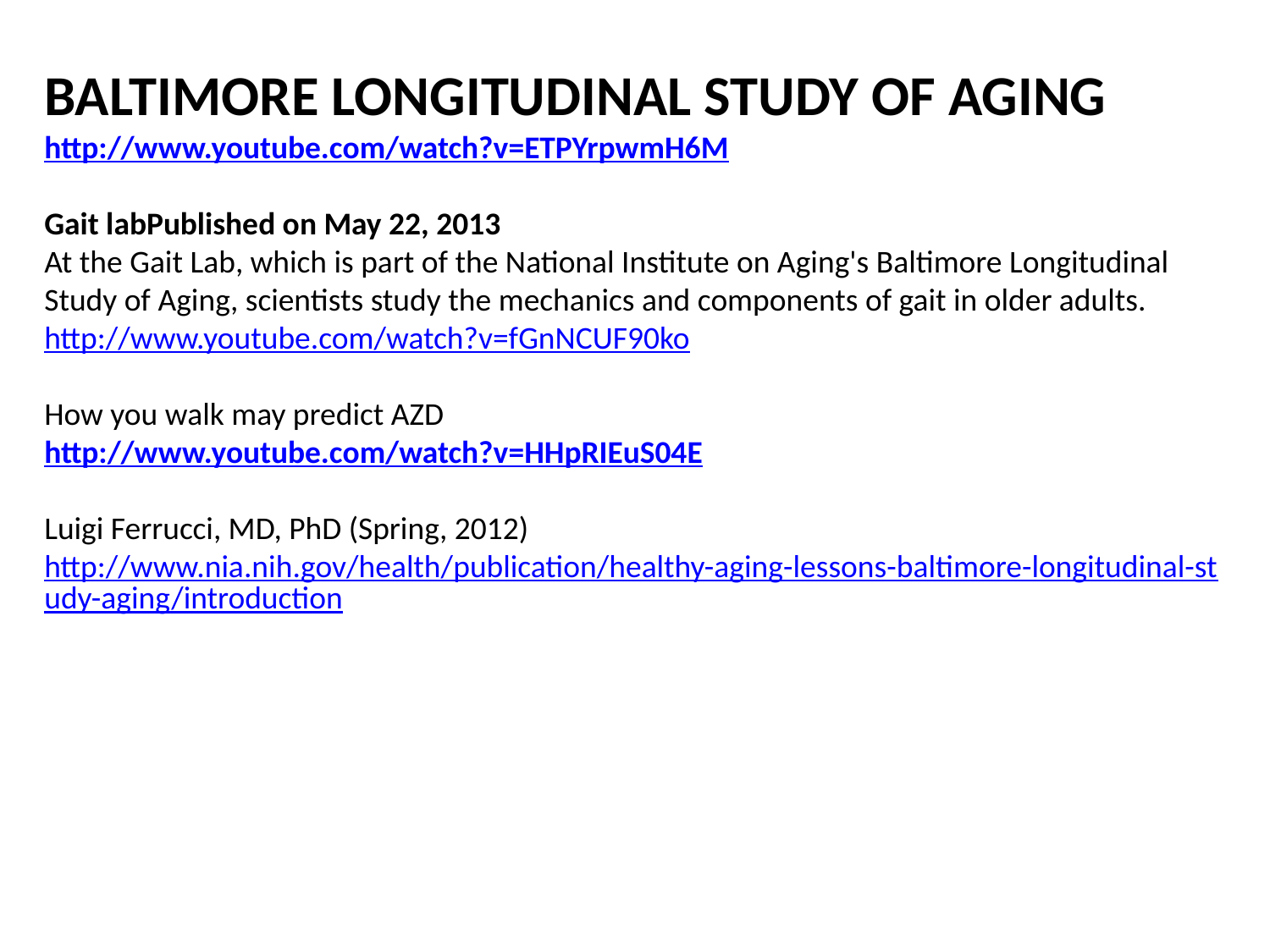

BALTIMORE LONGITUDINAL STUDY OF AGING
http://www.youtube.com/watch?v=ETPYrpwmH6M

Gait labPublished on May 22, 2013
At the Gait Lab, which is part of the National Institute on Aging's Baltimore Longitudinal Study of Aging, scientists study the mechanics and components of gait in older adults.
http://www.youtube.com/watch?v=fGnNCUF90ko

How you walk may predict AZD
http://www.youtube.com/watch?v=HHpRIEuS04E

Luigi Ferrucci, MD, PhD (Spring, 2012)
http://www.nia.nih.gov/health/publication/healthy-aging-lessons-baltimore-longitudinal-study-aging/introduction